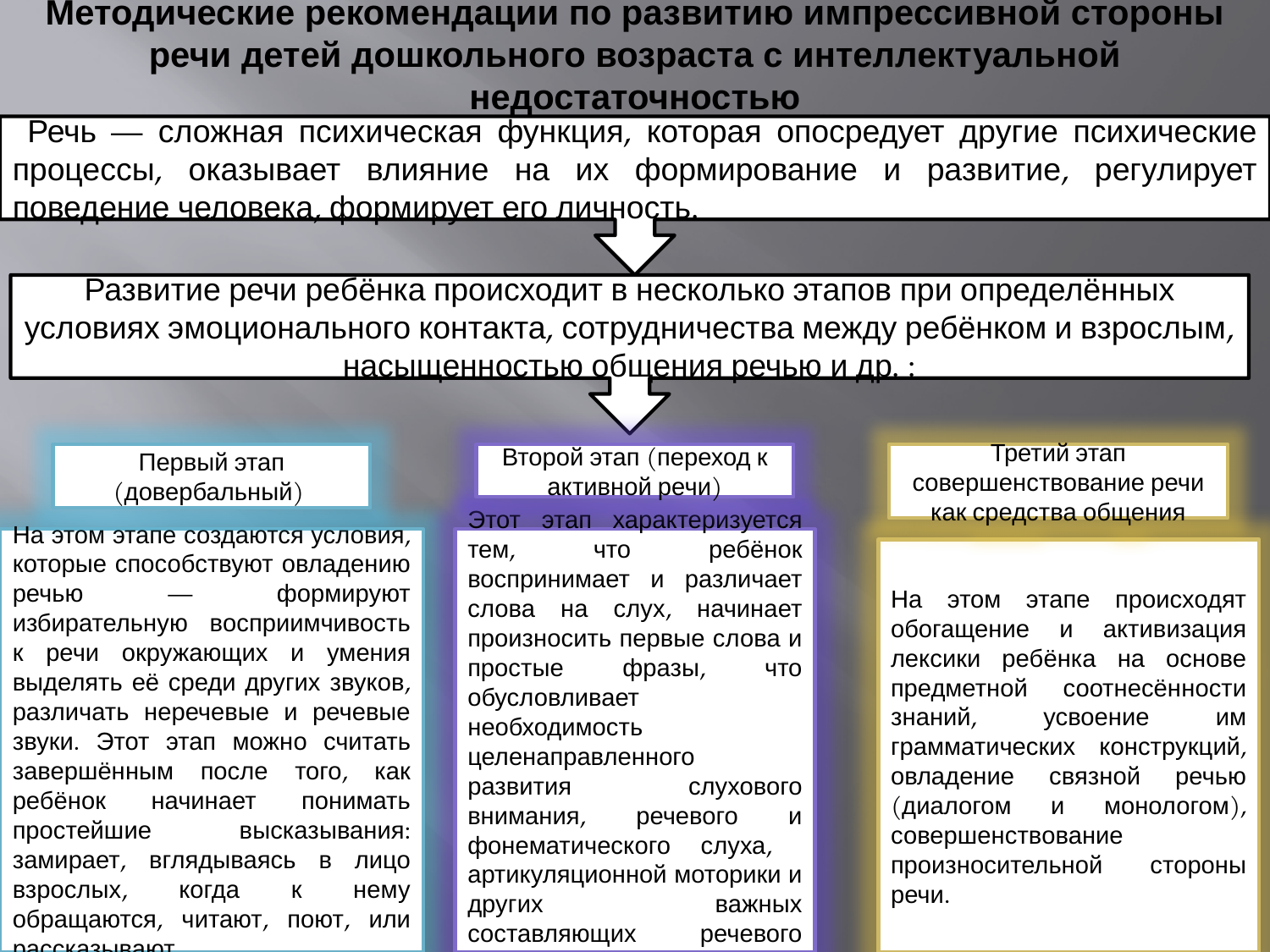

# Методические рекомендации по развитию импрессивной стороны речи детей дошкольного возраста с интеллектуальной недостаточностью
 Речь — сложная психическая функция, которая опосредует другие психические процессы, оказывает влияние на их формирование и развитие, регулирует поведение человека, формирует его личность.
Развитие речи ребёнка происходит в несколько этапов при определённых условиях эмоционального контакта, сотрудничества между ребёнком и взрослым, насыщенностью общения речью и др. :
Первый этап (довербальный)
Второй этап (переход к активной речи)
Третий этап совершенствование речи как средства общения
На этом этапе создаются условия, которые способствуют овладению речью — формируют избирательную восприимчивость к речи окружающих и умения выделять её среди других звуков, различать неречевые и речевые звуки. Этот этап можно считать завершённым после того, как ребёнок начинает понимать простейшие высказывания: замирает, вглядываясь в лицо взрослых, когда к нему обращаются, читают, поют, или рассказывают.
Этот этап характеризуется тем, что ребёнок воспринимает и различает слова на слух, начинает произносить первые слова и простые фразы, что обусловливает необходимость целенаправленного развития слухового внимания, речевого и фонематического слуха,  артикуляционной моторики и других важных составляющих речевого развития дошкольника.
На этом этапе происходят обогащение и активизация лексики ребёнка на основе предметной соотнесённости знаний, усвоение им грамматических конструкций, овладение связной речью (диалогом и монологом), совершенствование произносительной стороны речи.